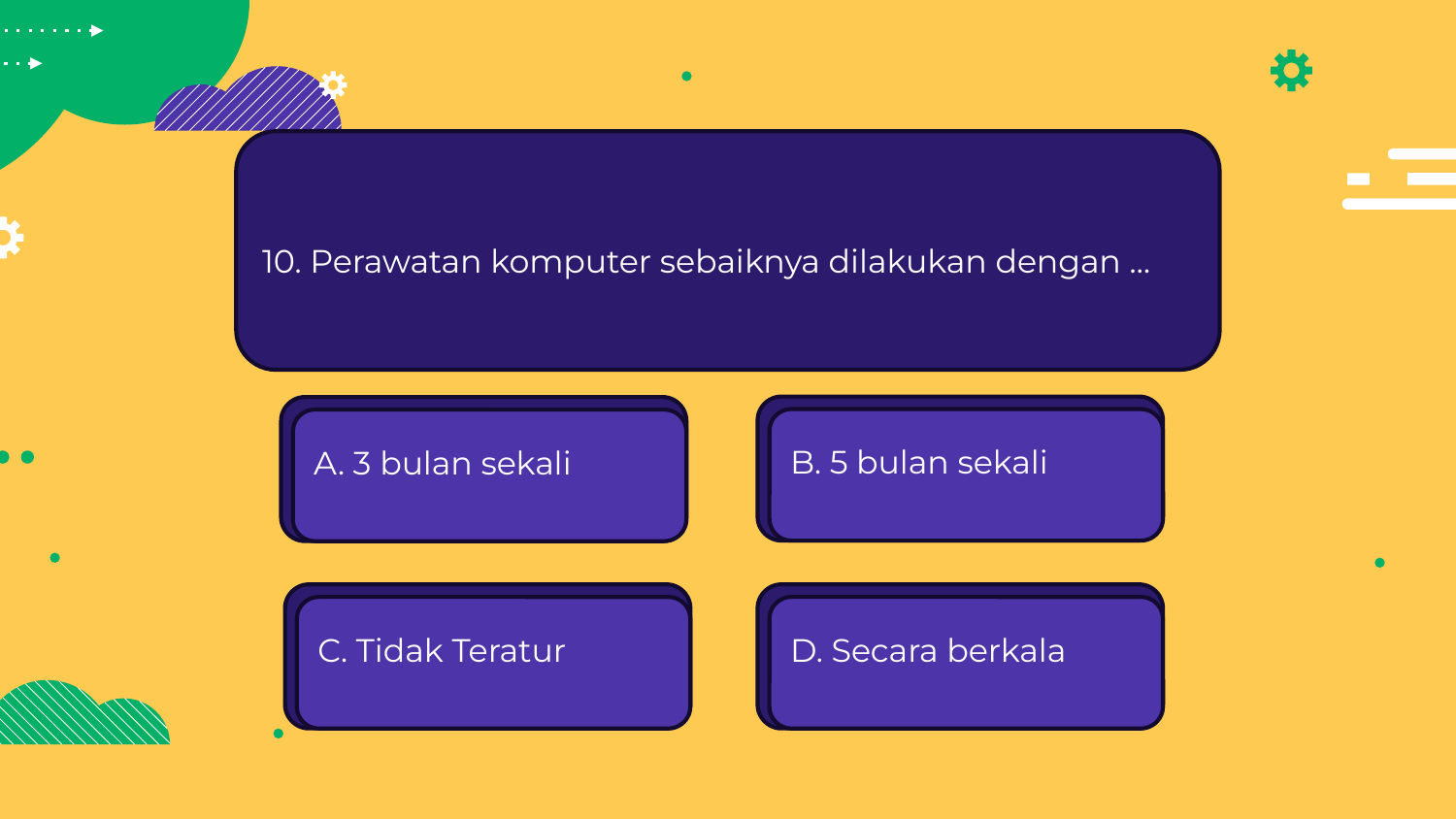

10. Perawatan komputer sebaiknya dilakukan dengan …

B. 5 bulan sekali

A. 3 bulan sekali

C. Tidak Teratur

D. Secara berkala